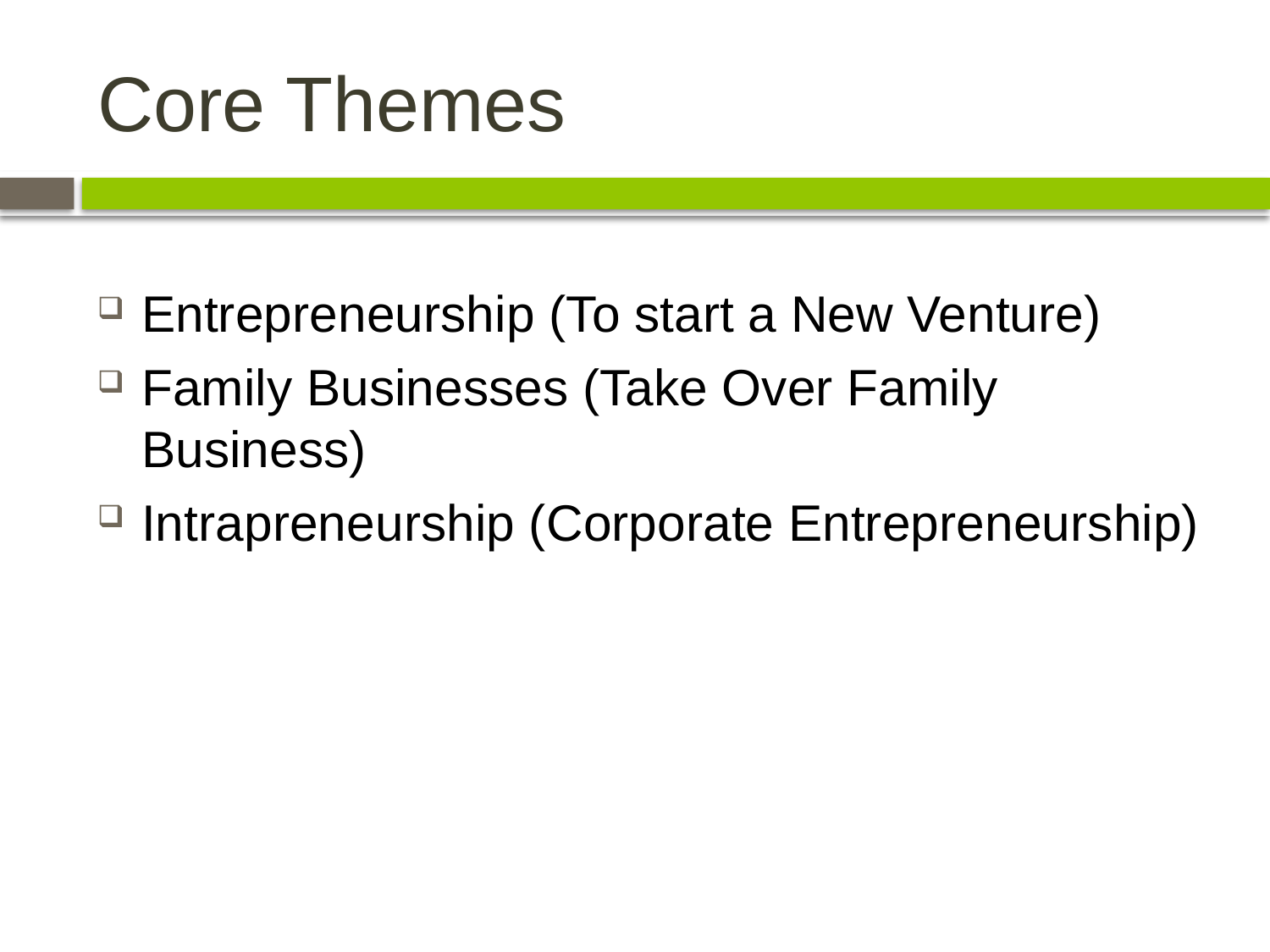

# Core Themes
Entrepreneurship (To start a New Venture)
Family Businesses (Take Over Family Business)
Intrapreneurship (Corporate Entrepreneurship)